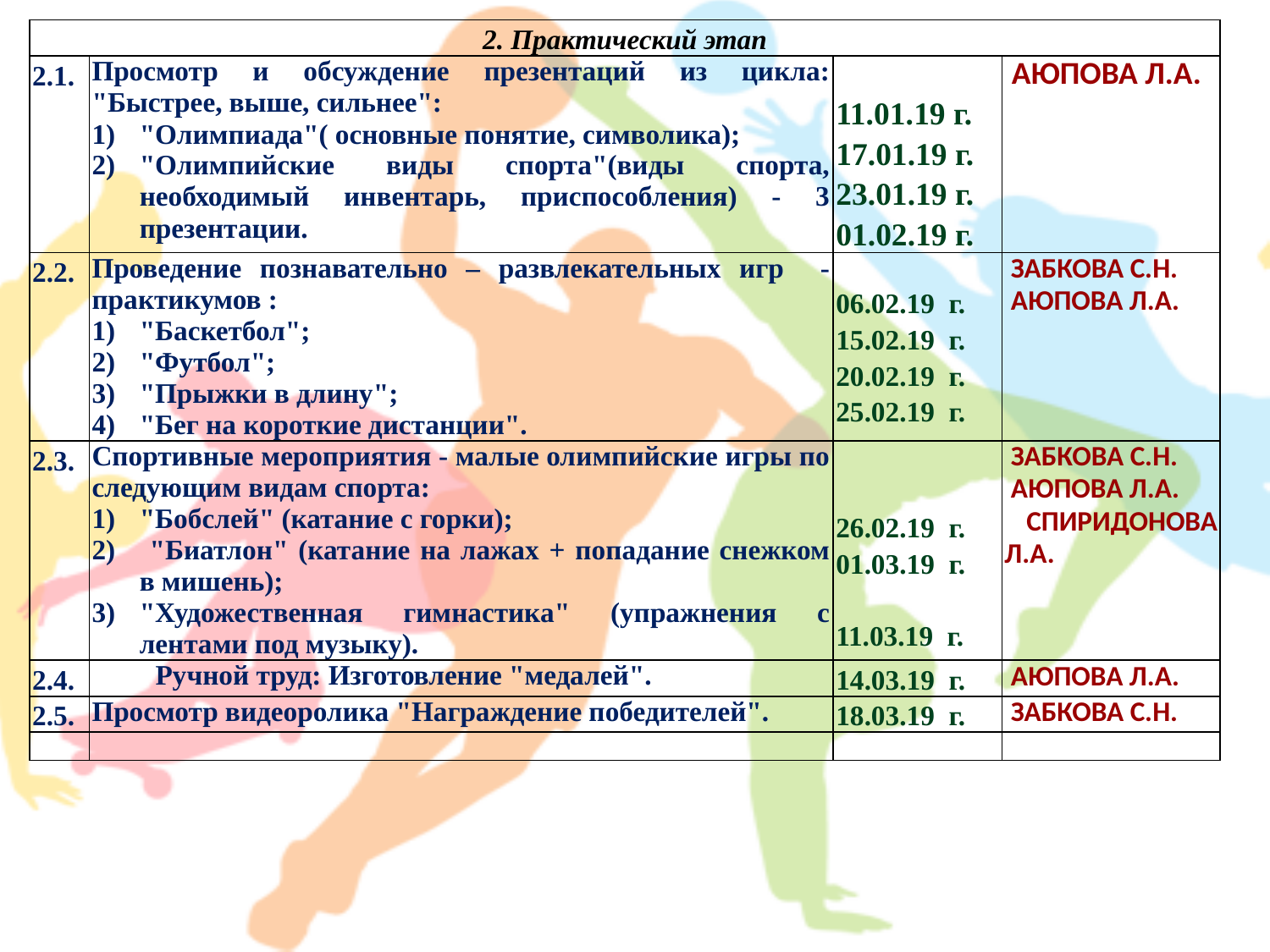

| 2. Практический этап |  |  |  |
| --- | --- | --- | --- |
| 2.1. | Просмотр и обсуждение презентаций из цикла: "Быстрее, выше, сильнее": "Олимпиада"( основные понятие, символика); "Олимпийские виды спорта"(виды спорта, необходимый инвентарь, приспособления) - 3 презентации. | 11.01.19 г. 17.01.19 г. 23.01.19 г. 01.02.19 г. | АЮПОВА Л.А. |
| 2.2. | Проведение познавательно – развлекательных игр - практикумов : "Баскетбол"; "Футбол"; "Прыжки в длину"; "Бег на короткие дистанции". | 06.02.19 г. 15.02.19 г. 20.02.19 г. 25.02.19 г. | ЗАБКОВА С.Н. АЮПОВА Л.А. |
| 2.3. | Спортивные мероприятия - малые олимпийские игры по следующим видам спорта: "Бобслей" (катание с горки); "Биатлон" (катание на лажах + попадание снежком в мишень); "Художественная гимнастика" (упражнения с лентами под музыку). | 26.02.19 г. 01.03.19 г. 11.03.19 г. | ЗАБКОВА С.Н. АЮПОВА Л.А. СПИРИДОНОВА Л.А. |
| 2.4. | Ручной труд: Изготовление "медалей". | 14.03.19 г. | АЮПОВА Л.А. |
| 2.5. | Просмотр видеоролика "Награждение победителей". | 18.03.19 г. | ЗАБКОВА С.Н. |
|  |  |  |  |